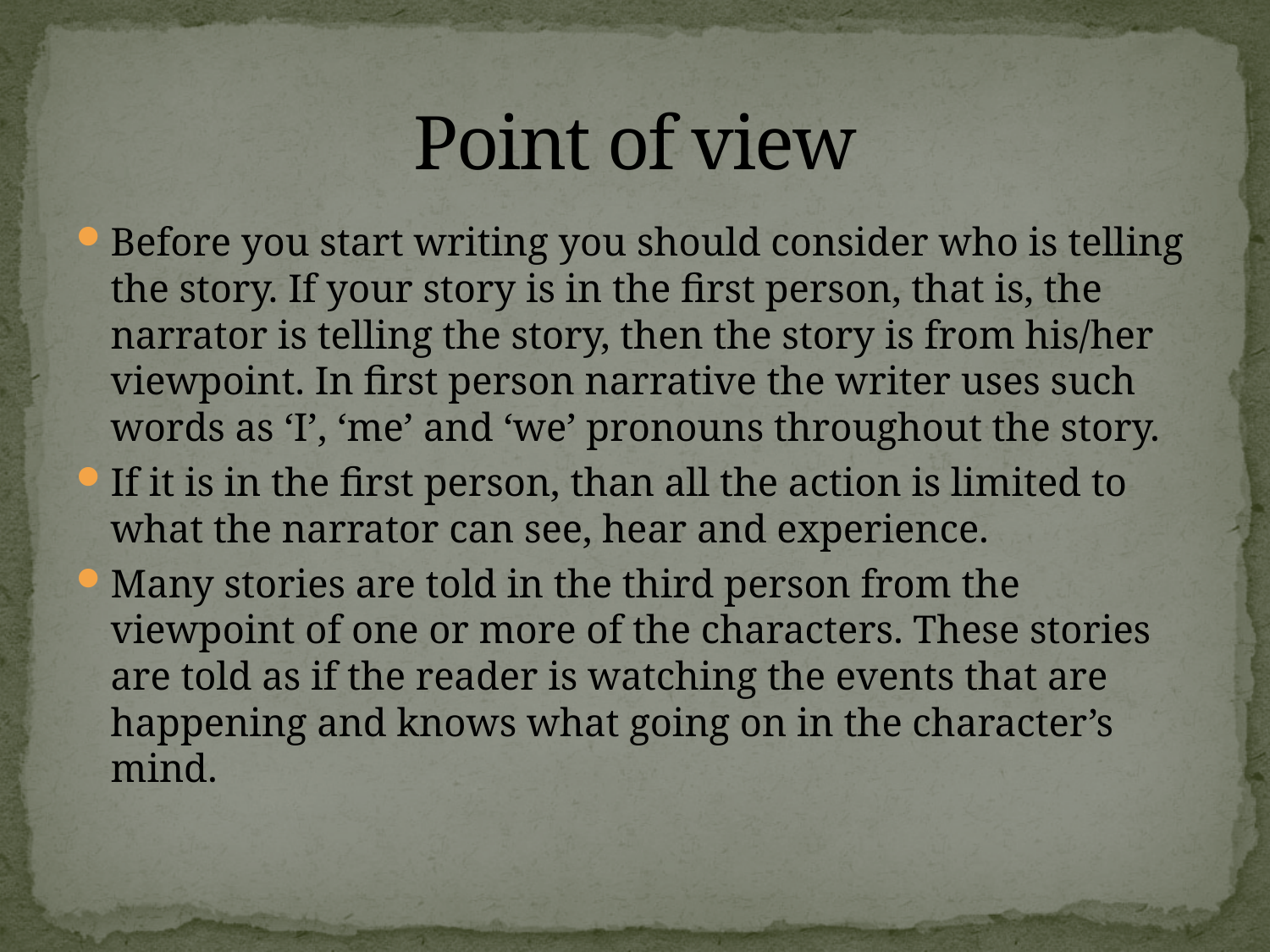

# Point of view
Before you start writing you should consider who is telling the story. If your story is in the first person, that is, the narrator is telling the story, then the story is from his/her viewpoint. In first person narrative the writer uses such words as ‘I’, ‘me’ and ‘we’ pronouns throughout the story.
If it is in the first person, than all the action is limited to what the narrator can see, hear and experience.
Many stories are told in the third person from the  viewpoint of one or more of the characters. These stories are told as if the reader is watching the events that are happening and knows what going on in the character’s mind.